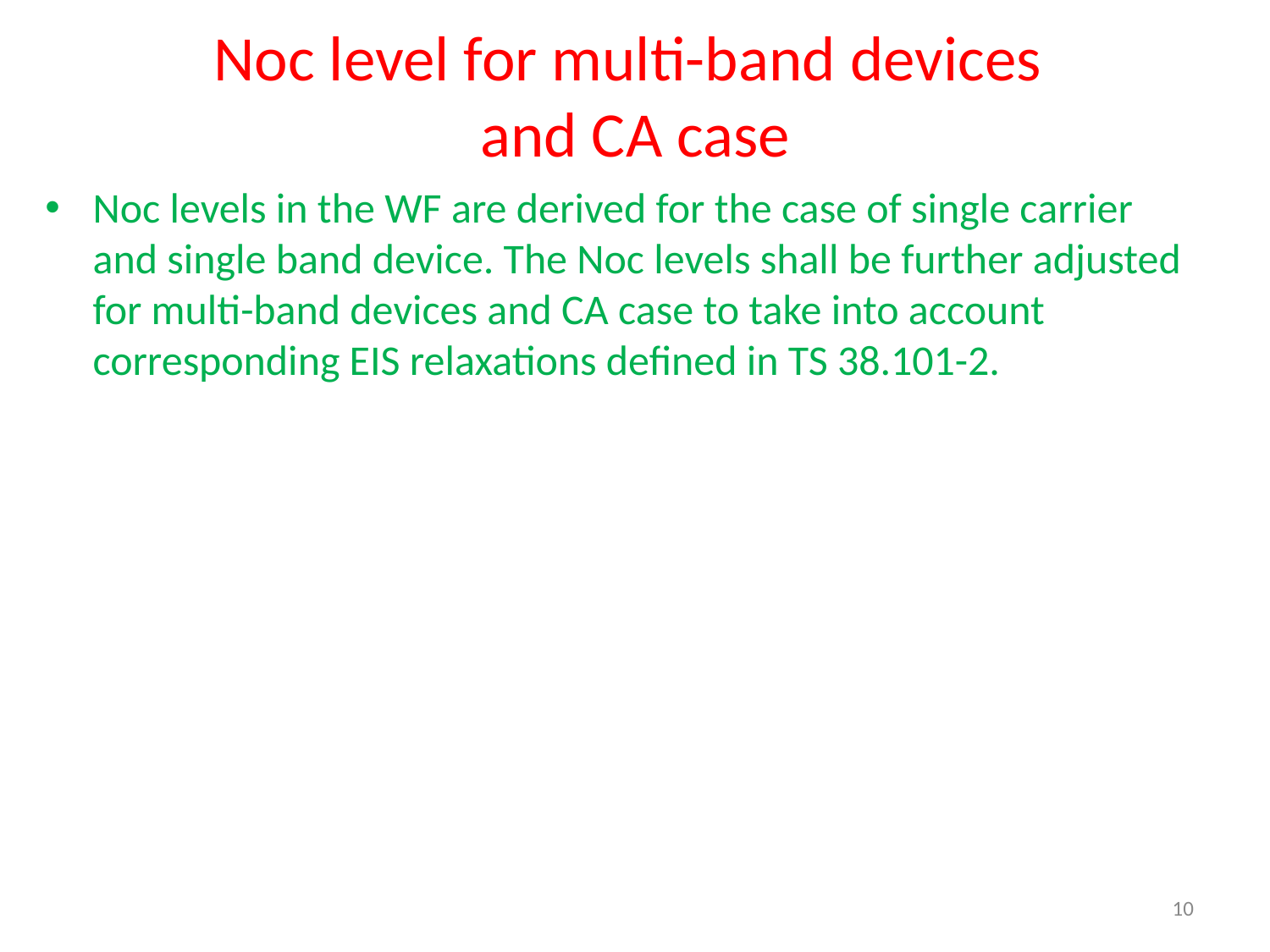

# Noc level for multi-band devices and CA case
Noc levels in the WF are derived for the case of single carrier and single band device. The Noc levels shall be further adjusted for multi-band devices and CA case to take into account corresponding EIS relaxations defined in TS 38.101-2.

10